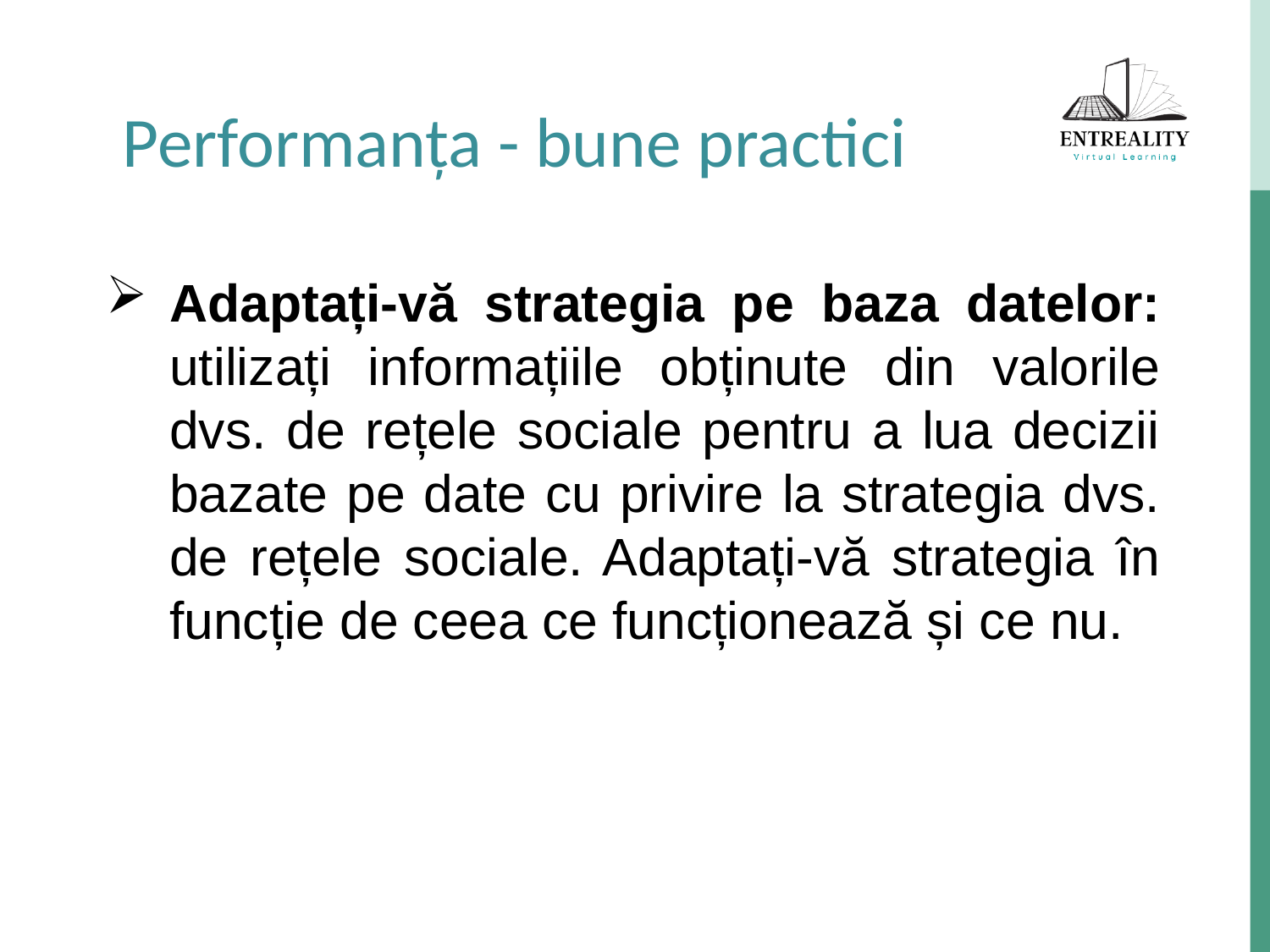

Performanța - bune practici
Adaptați-vă strategia pe baza datelor: utilizați informațiile obținute din valorile dvs. de rețele sociale pentru a lua decizii bazate pe date cu privire la strategia dvs. de rețele sociale. Adaptați-vă strategia în funcție de ceea ce funcționează și ce nu.